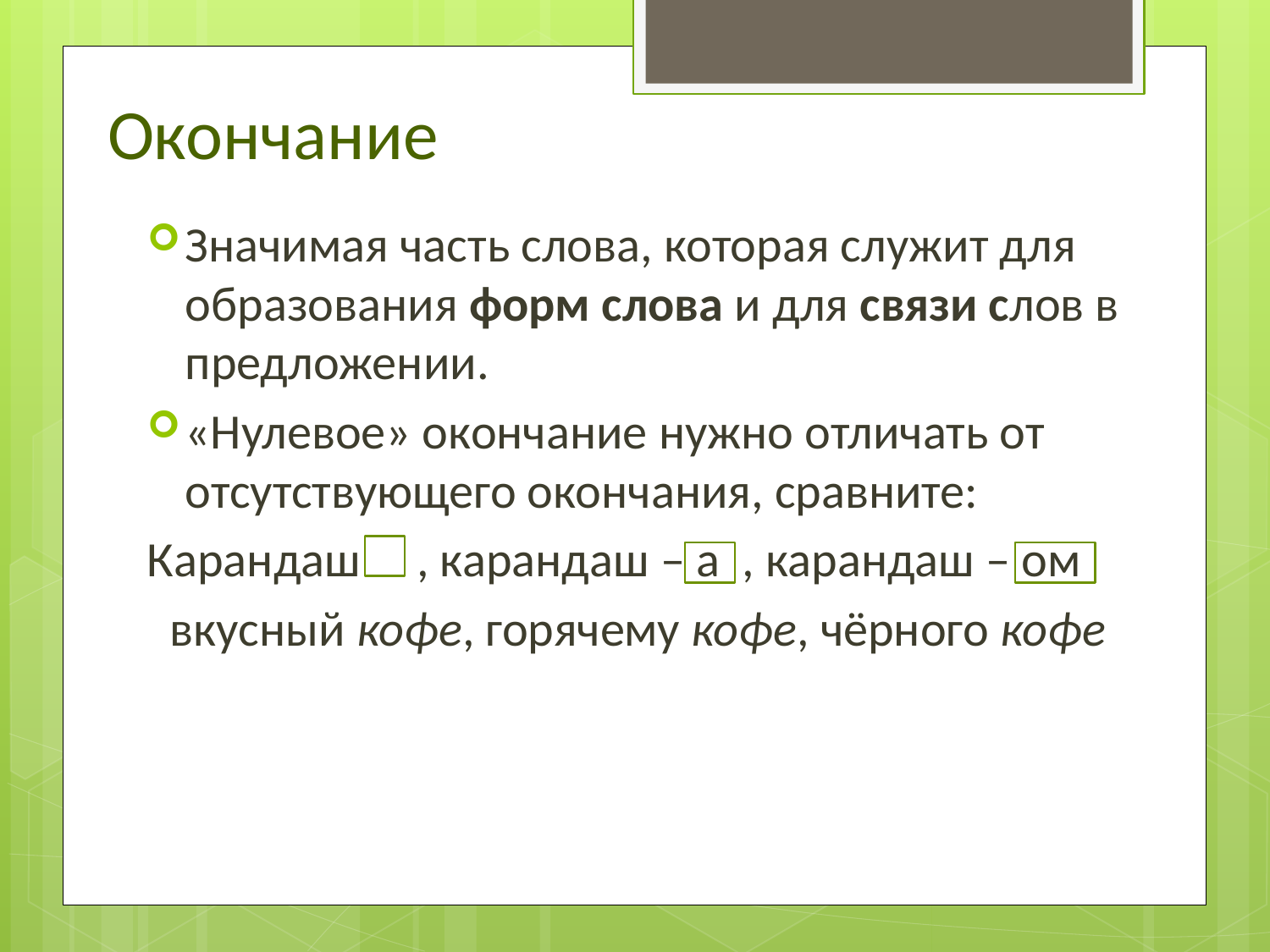

# Окончание
Значимая часть слова, которая служит для образования форм слова и для связи слов в предложении.
«Нулевое» окончание нужно отличать от отсутствующего окончания, сравните:
Карандаш     , карандаш – а  , карандаш – ом
  вкусный кофе, горячему кофе, чёрного кофе